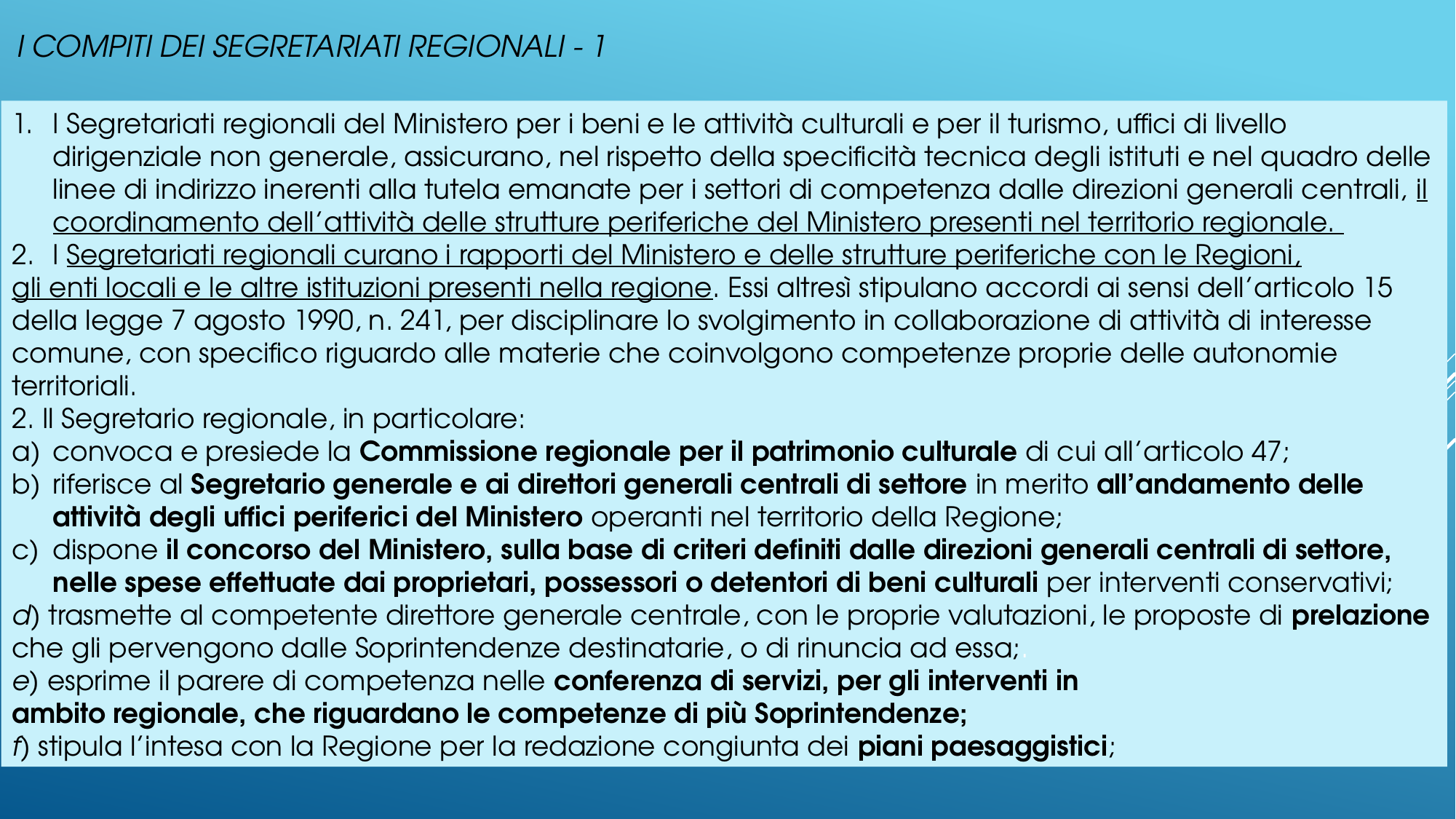

# I COMPITI DEI SEGRETARIATI REGIONALI - 1
I Segretariati regionali del Ministero per i beni e le attività culturali e per il turismo, uffici di livello dirigenziale non generale, assicurano, nel rispetto della specificità tecnica degli istituti e nel quadro delle linee di indirizzo inerenti alla tutela emanate per i settori di competenza dalle direzioni generali centrali, il coordinamento dell’attività delle strutture periferiche del Ministero presenti nel territorio regionale.
I Segretariati regionali curano i rapporti del Ministero e delle strutture periferiche con le Regioni,
gli enti locali e le altre istituzioni presenti nella regione. Essi altresì stipulano accordi ai sensi dell’articolo 15 della legge 7 agosto 1990, n. 241, per disciplinare lo svolgimento in collaborazione di attività di interesse comune, con specifico riguardo alle materie che coinvolgono competenze proprie delle autonomie territoriali.
2. Il Segretario regionale, in particolare:
convoca e presiede la Commissione regionale per il patrimonio culturale di cui all’articolo 47;
riferisce al Segretario generale e ai direttori generali centrali di settore in merito all’andamento delle attività degli uffici periferici del Ministero operanti nel territorio della Regione;
dispone il concorso del Ministero, sulla base di criteri definiti dalle direzioni generali centrali di settore, nelle spese effettuate dai proprietari, possessori o detentori di beni culturali per interventi conservativi;
d) trasmette al competente direttore generale centrale, con le proprie valutazioni, le proposte di prelazione che gli pervengono dalle Soprintendenze destinatarie, o di rinuncia ad essa;.
e) esprime il parere di competenza nelle conferenza di servizi, per gli interventi in
ambito regionale, che riguardano le competenze di più Soprintendenze;
f) stipula l’intesa con la Regione per la redazione congiunta dei piani paesaggistici;